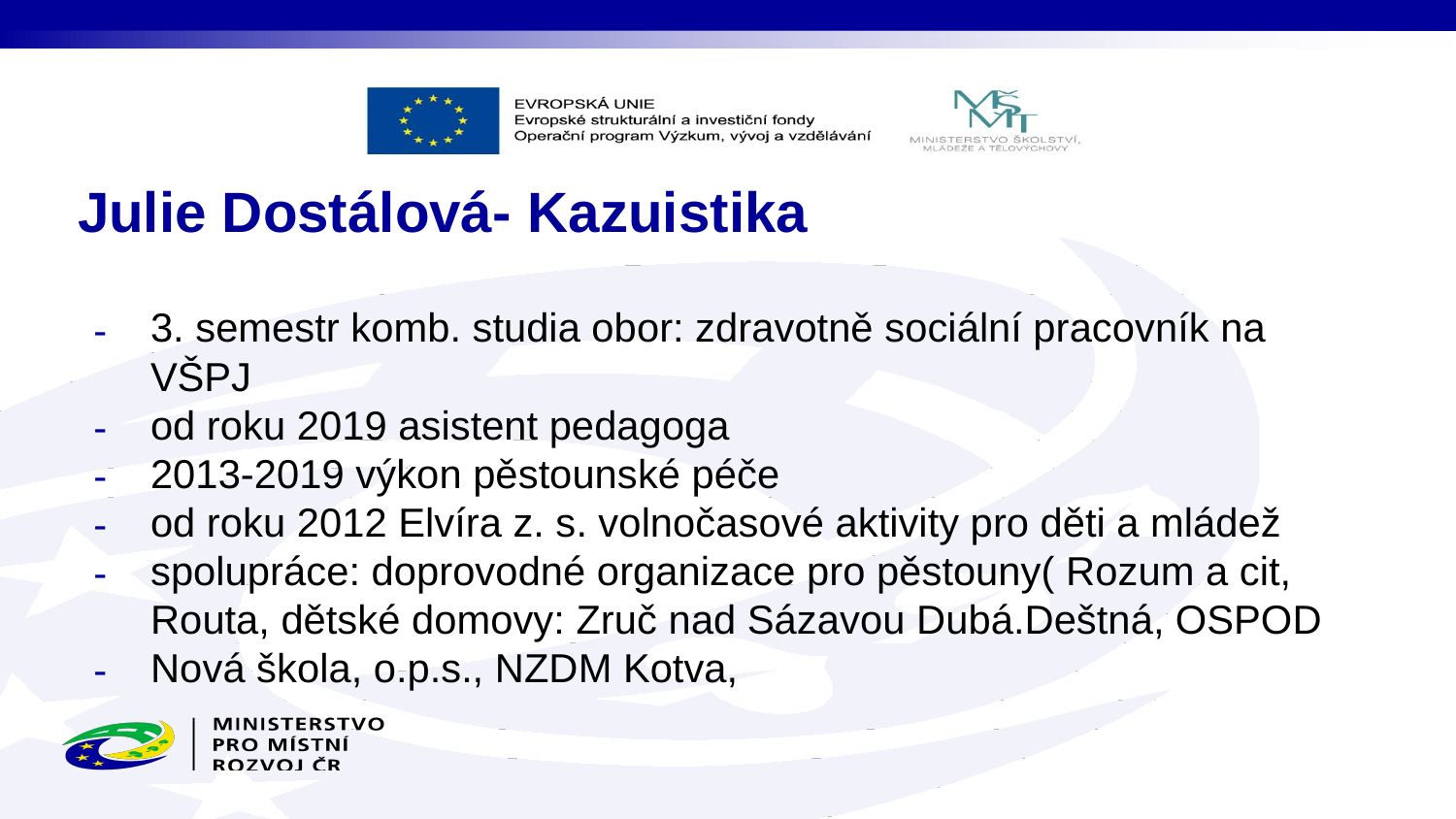

Julie Dostálová- Kazuistika

3. semestr komb. studia obor: zdravotně sociální pracovník na VŠPJ
od roku 2019 asistent pedagoga
2013-2019 výkon pěstounské péče
od roku 2012 Elvíra z. s. volnočasové aktivity pro děti a mládež
spolupráce: doprovodné organizace pro pěstouny( Rozum a cit, Routa, dětské domovy: Zruč nad Sázavou Dubá.Deštná, OSPOD
Nová škola, o.p.s., NZDM Kotva,